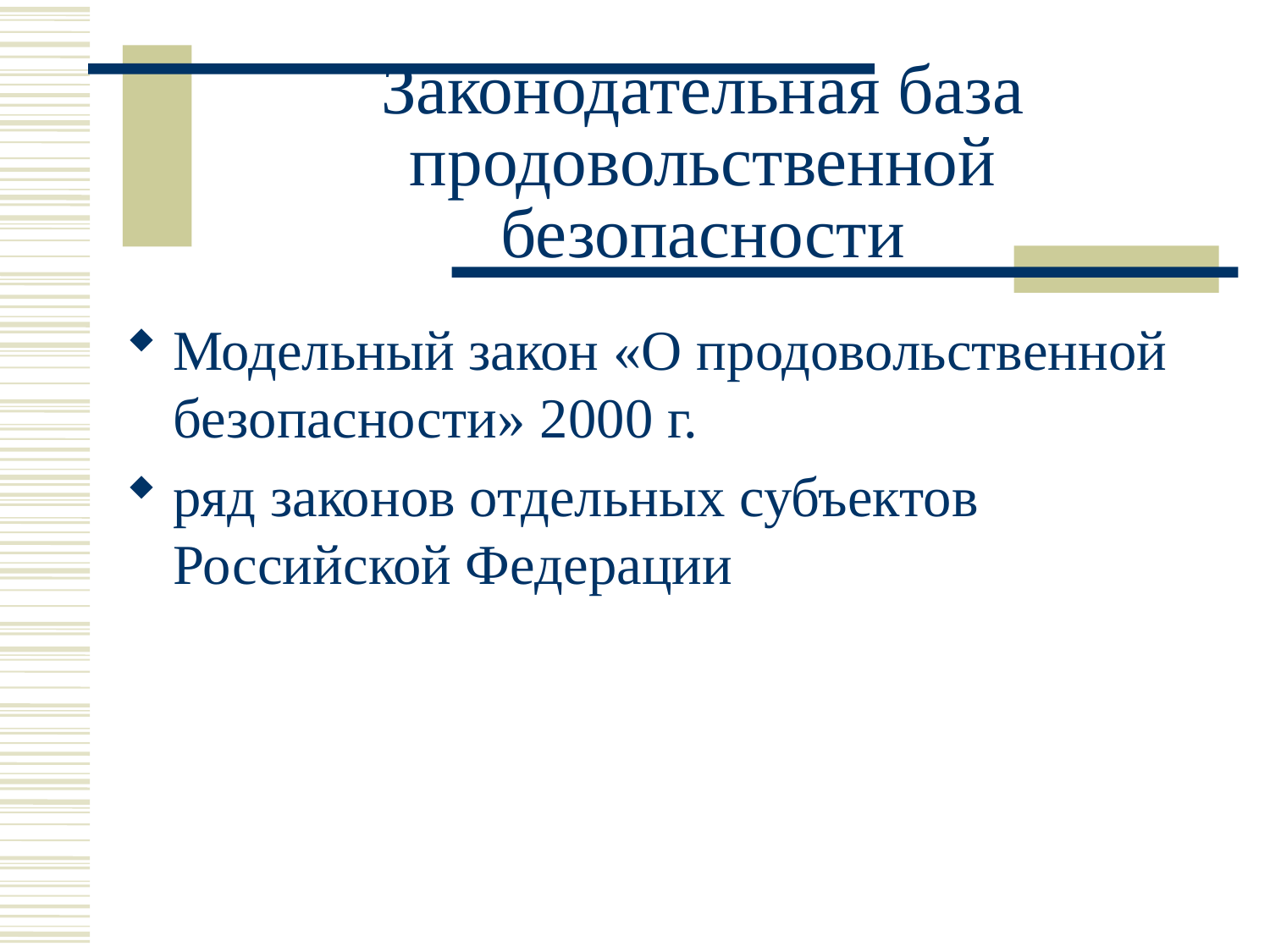

# Законодательная база продовольственной безопасности
Модельный закон «О продовольственной безопасности» 2000 г.
ряд законов отдельных субъектов Российской Федерации